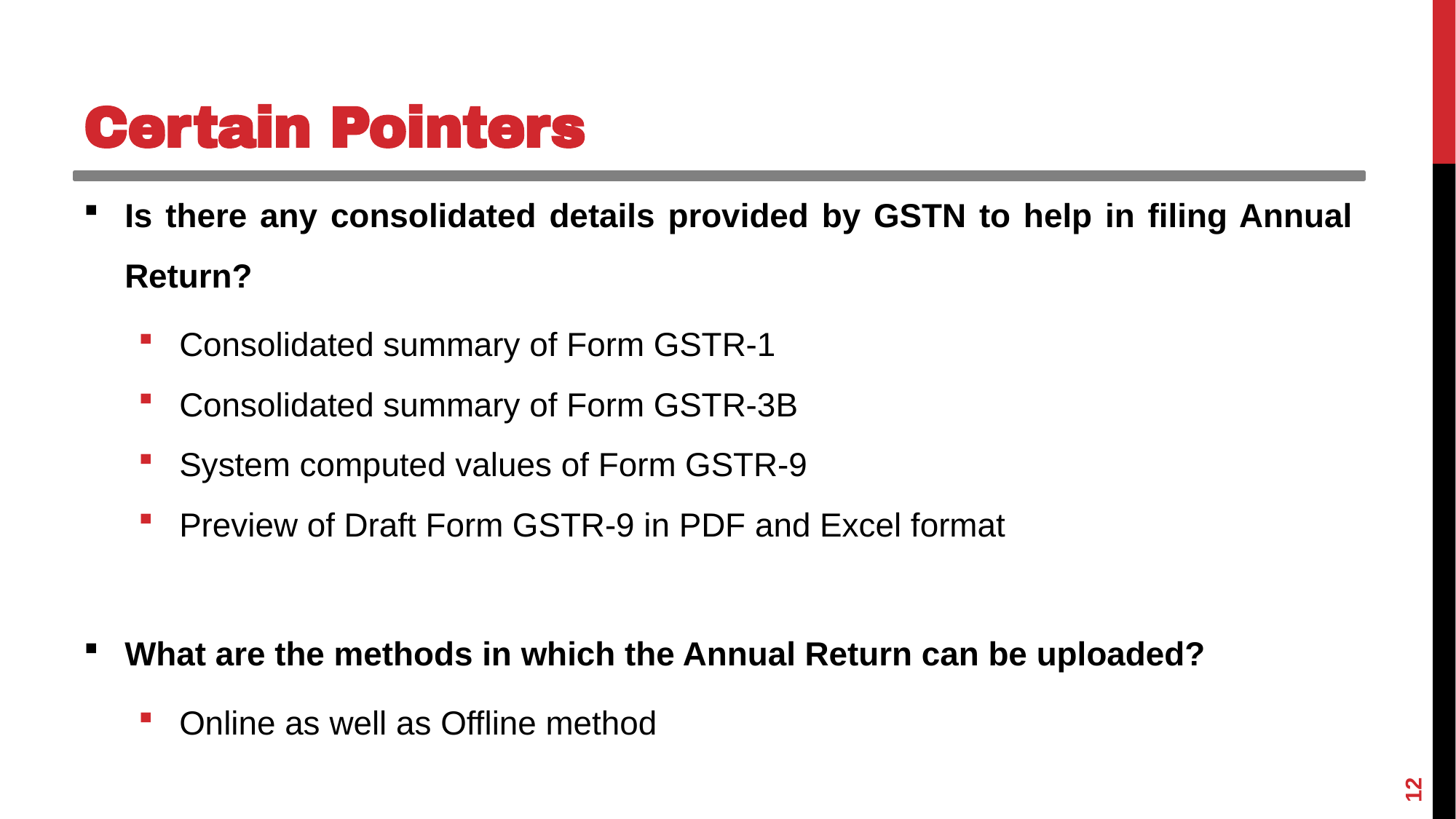

# Certain Pointers
Is there any consolidated details provided by GSTN to help in filing Annual Return?
Consolidated summary of Form GSTR-1
Consolidated summary of Form GSTR-3B
System computed values of Form GSTR-9
Preview of Draft Form GSTR-9 in PDF and Excel format

What are the methods in which the Annual Return can be uploaded?
Online as well as Offline method

12